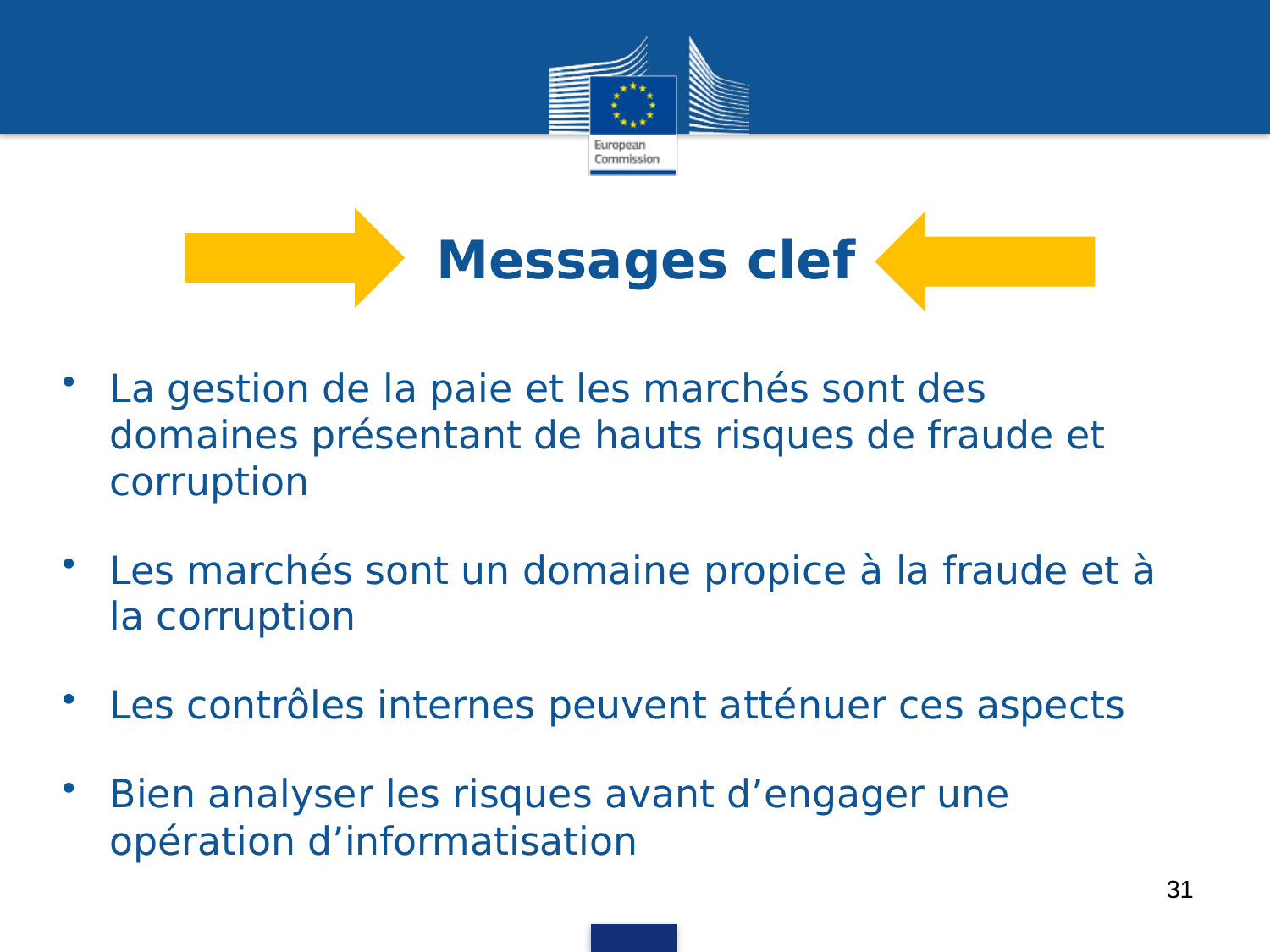

# Messages clef

La gestion de la paie et les marchés sont des domaines présentant de hauts risques de fraude et corruption
Les marchés sont un domaine propice à la fraude et à la corruption
Les contrôles internes peuvent atténuer ces aspects
Bien analyser les risques avant d’engager une opération d’informatisation

31